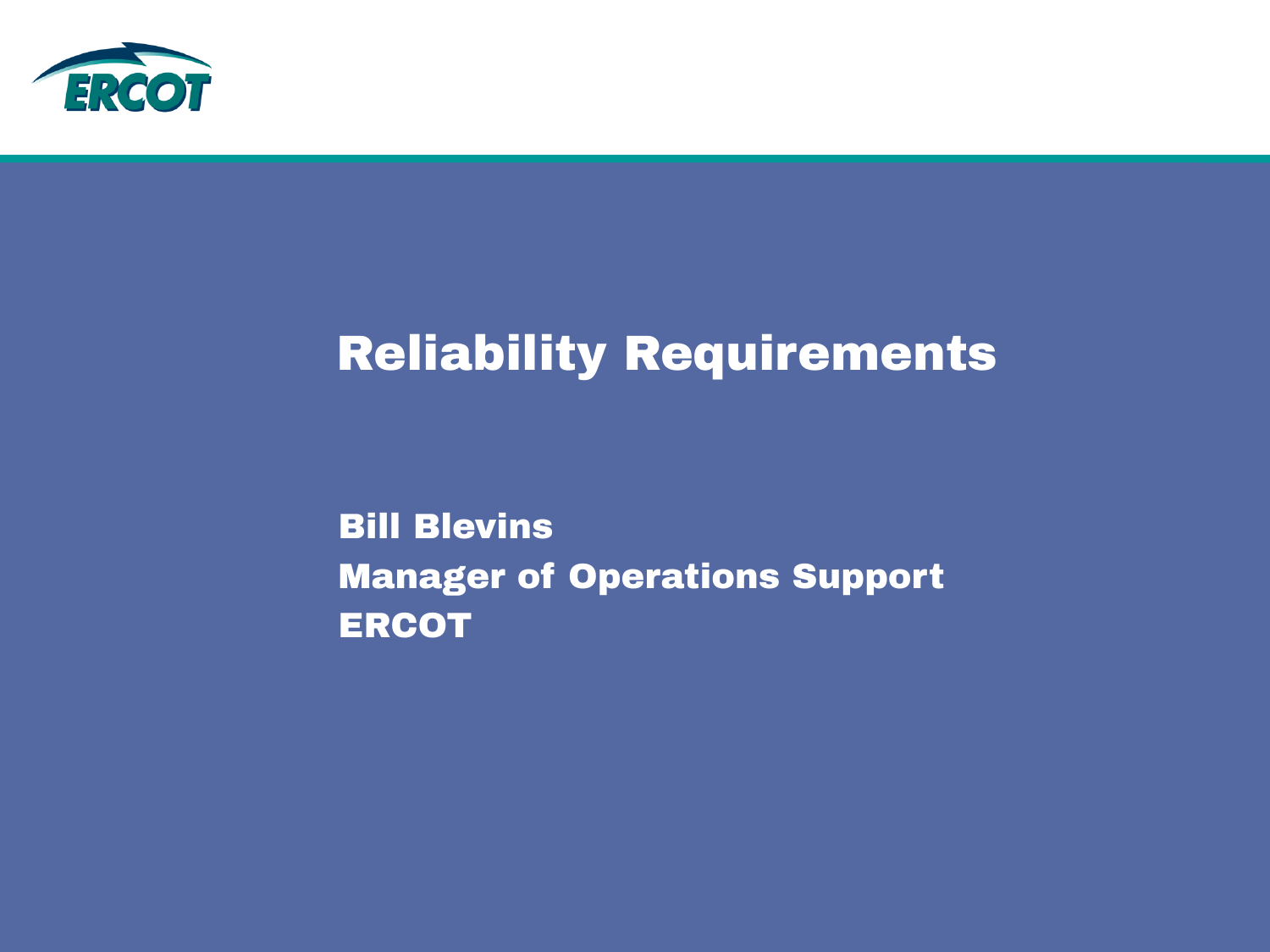

# Reliability Requirements
Bill Blevins
Manager of Operations Support
ERCOT